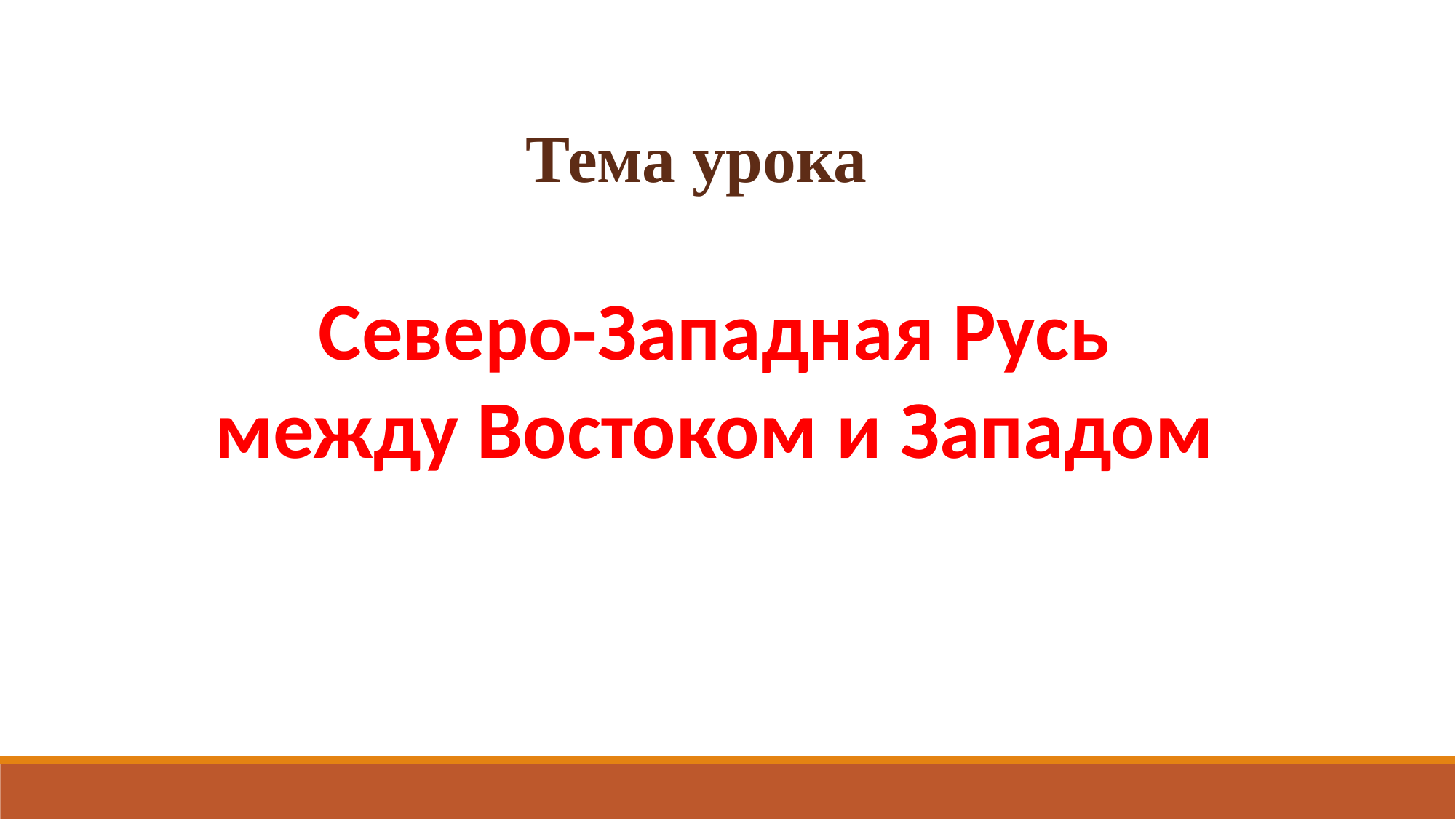

Тема урока
Северо-Западная Русь
между Востоком и Западом